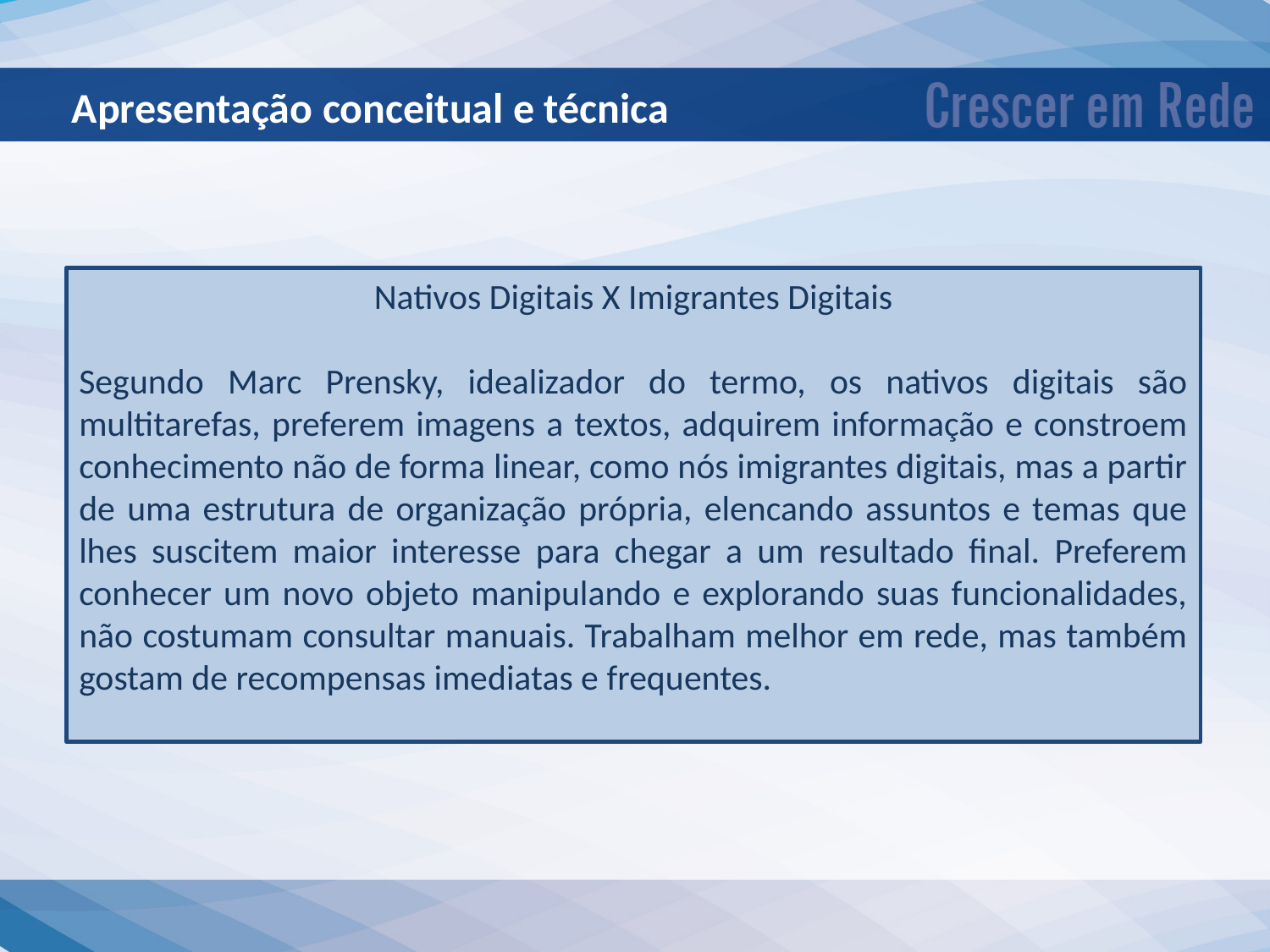

Apresentação conceitual e técnica
Nativos Digitais X Imigrantes Digitais

Segundo Marc Prensky, idealizador do termo, os nativos digitais são multitarefas, preferem imagens a textos, adquirem informação e constroem conhecimento não de forma linear, como nós imigrantes digitais, mas a partir de uma estrutura de organização própria, elencando assuntos e temas que lhes suscitem maior interesse para chegar a um resultado final. Preferem conhecer um novo objeto manipulando e explorando suas funcionalidades, não costumam consultar manuais. Trabalham melhor em rede, mas também gostam de recompensas imediatas e frequentes.